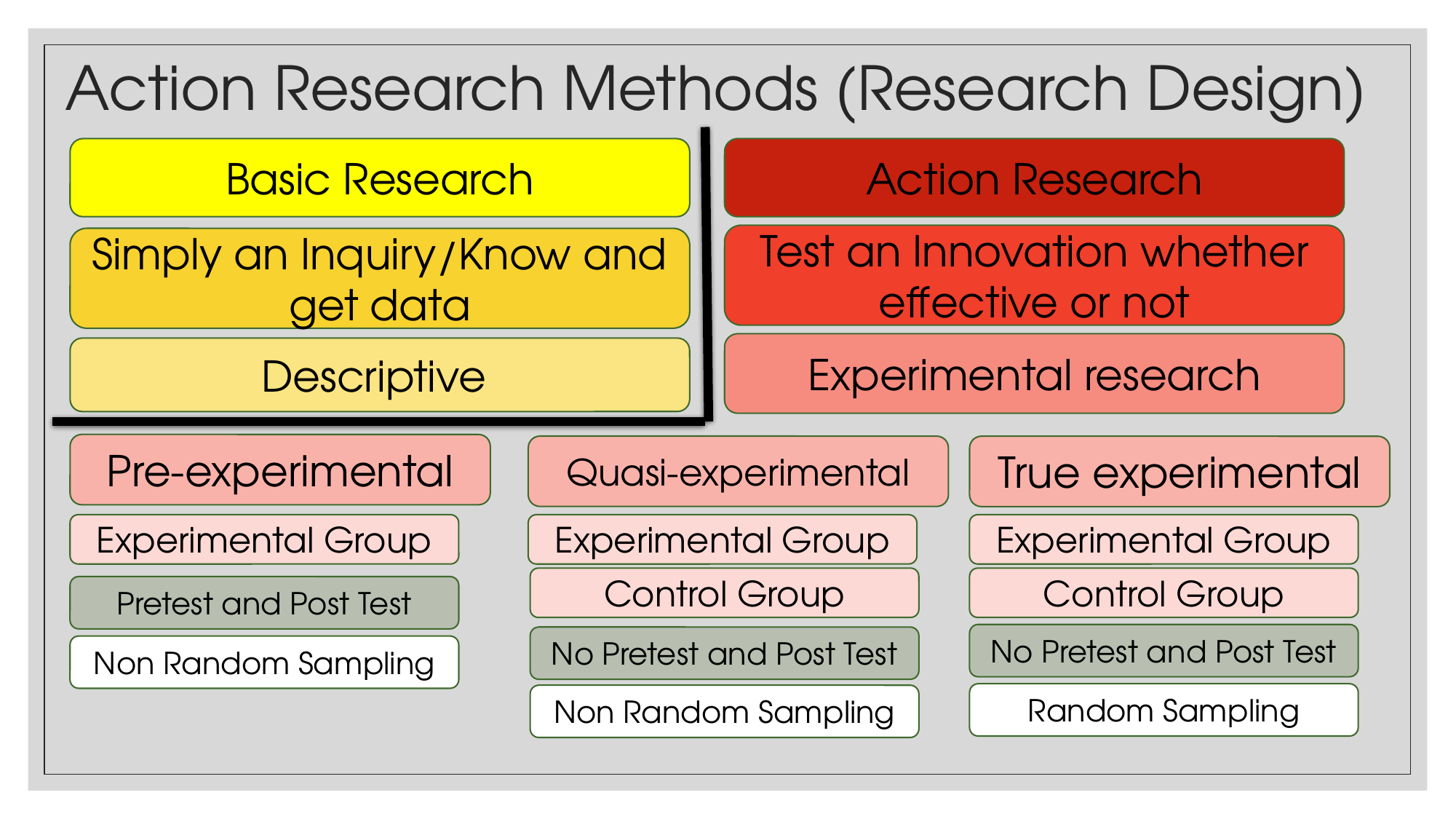

# Action Research Methods (Research Design)
Basic Research
Action Research
Test an Innovation whether effective or not
Simply an Inquiry/Know and get data
Experimental research
Descriptive
Pre-experimental
Quasi-experimental
True experimental
Experimental Group
Experimental Group
Experimental Group
Control Group
Control Group
Pretest and Post Test
No Pretest and Post Test
No Pretest and Post Test
Non Random Sampling
Random Sampling
Non Random Sampling